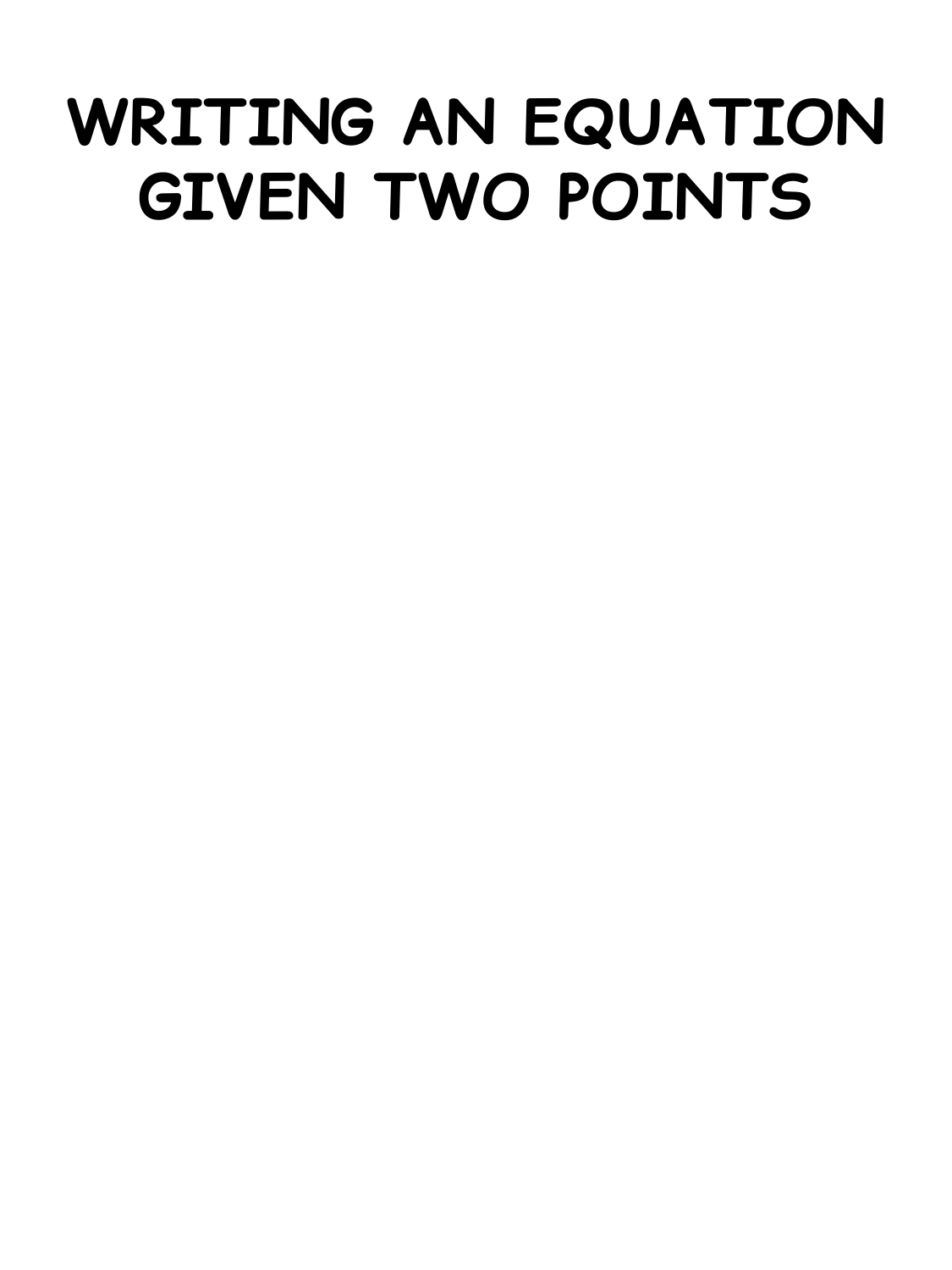

# WRITING AN EQUATION GIVEN TWO POINTS